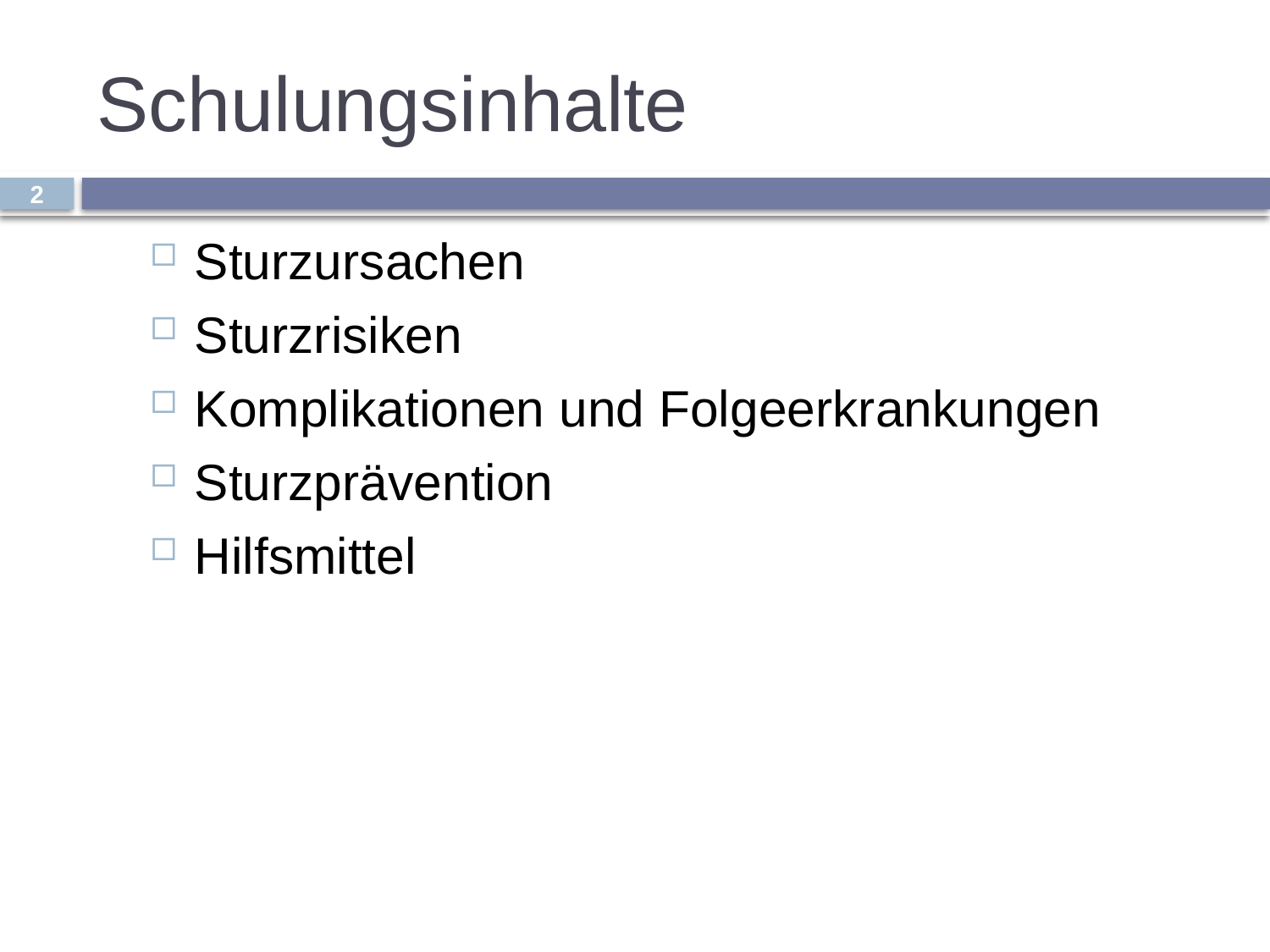

# Schulungsinhalte
2
Sturzursachen
Sturzrisiken
Komplikationen und Folgeerkrankungen
Sturzprävention
Hilfsmittel